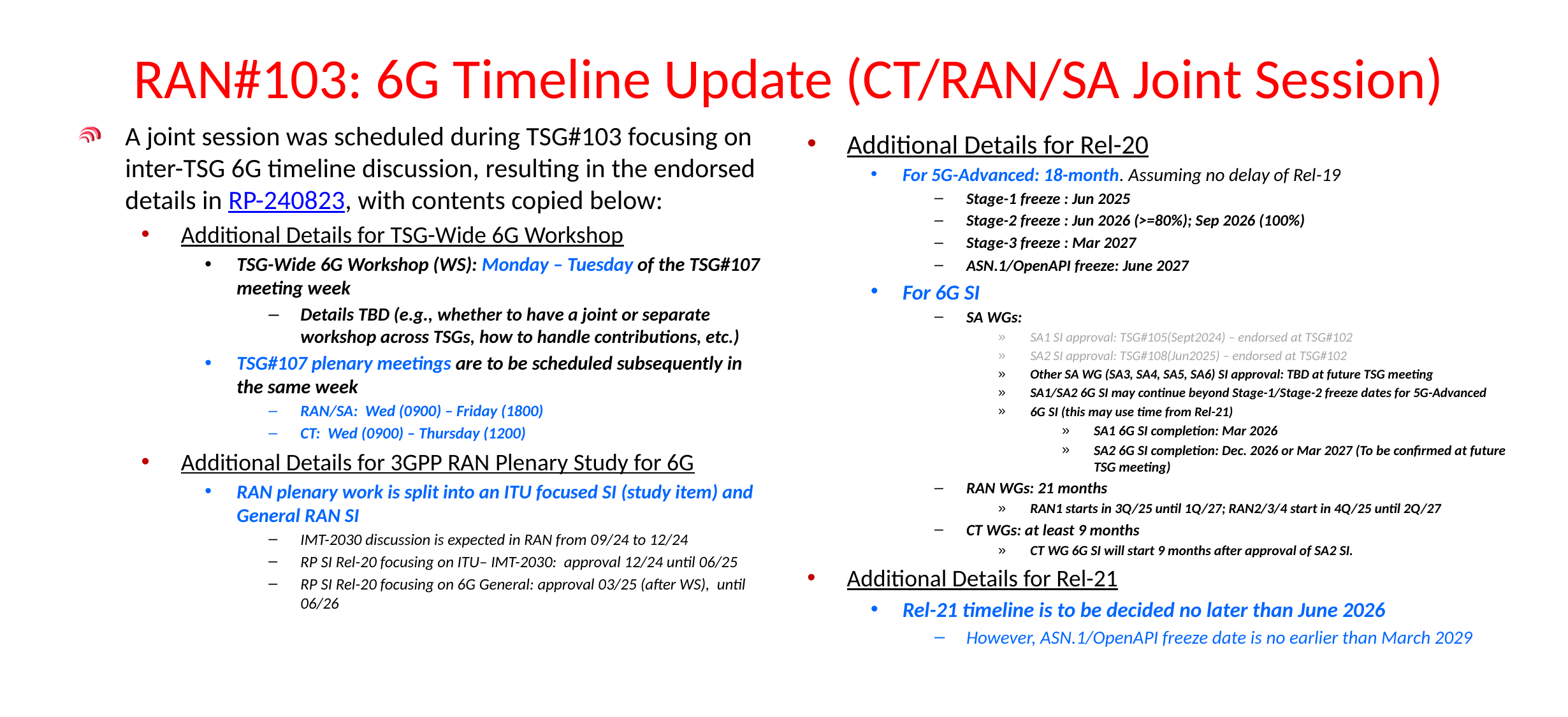

# RAN#103: 6G Timeline Update (CT/RAN/SA Joint Session)

Additional Details for Rel-20
For 5G-Advanced: 18-month. Assuming no delay of Rel-19
Stage-1 freeze : Jun 2025
Stage-2 freeze : Jun 2026 (>=80%); Sep 2026 (100%)
Stage-3 freeze : Mar 2027
ASN.1/OpenAPI freeze: June 2027
For 6G SI
SA WGs:
SA1 SI approval: TSG#105(Sept2024) – endorsed at TSG#102
SA2 SI approval: TSG#108(Jun2025) – endorsed at TSG#102
Other SA WG (SA3, SA4, SA5, SA6) SI approval: TBD at future TSG meeting
SA1/SA2 6G SI may continue beyond Stage-1/Stage-2 freeze dates for 5G-Advanced
6G SI (this may use time from Rel-21)
SA1 6G SI completion: Mar 2026
SA2 6G SI completion: Dec. 2026 or Mar 2027 (To be confirmed at future TSG meeting)
RAN WGs: 21 months
RAN1 starts in 3Q/25 until 1Q/27; RAN2/3/4 start in 4Q/25 until 2Q/27
CT WGs: at least 9 months
CT WG 6G SI will start 9 months after approval of SA2 SI.
Additional Details for Rel-21
Rel-21 timeline is to be decided no later than June 2026
However, ASN.1/OpenAPI freeze date is no earlier than March 2029

A joint session was scheduled during TSG#103 focusing on inter-TSG 6G timeline discussion, resulting in the endorsed details in RP-240823, with contents copied below:
Additional Details for TSG-Wide 6G Workshop
TSG-Wide 6G Workshop (WS): Monday – Tuesday of the TSG#107 meeting week
Details TBD (e.g., whether to have a joint or separate workshop across TSGs, how to handle contributions, etc.)
TSG#107 plenary meetings are to be scheduled subsequently in the same week
RAN/SA:  Wed (0900) – Friday (1800)
CT:  Wed (0900) – Thursday (1200)
Additional Details for 3GPP RAN Plenary Study for 6G
RAN plenary work is split into an ITU focused SI (study item) and General RAN SI
IMT-2030 discussion is expected in RAN from 09/24 to 12/24
RP SI Rel-20 focusing on ITU– IMT-2030:  approval 12/24 until 06/25
RP SI Rel-20 focusing on 6G General: approval 03/25 (after WS),  until 06/26